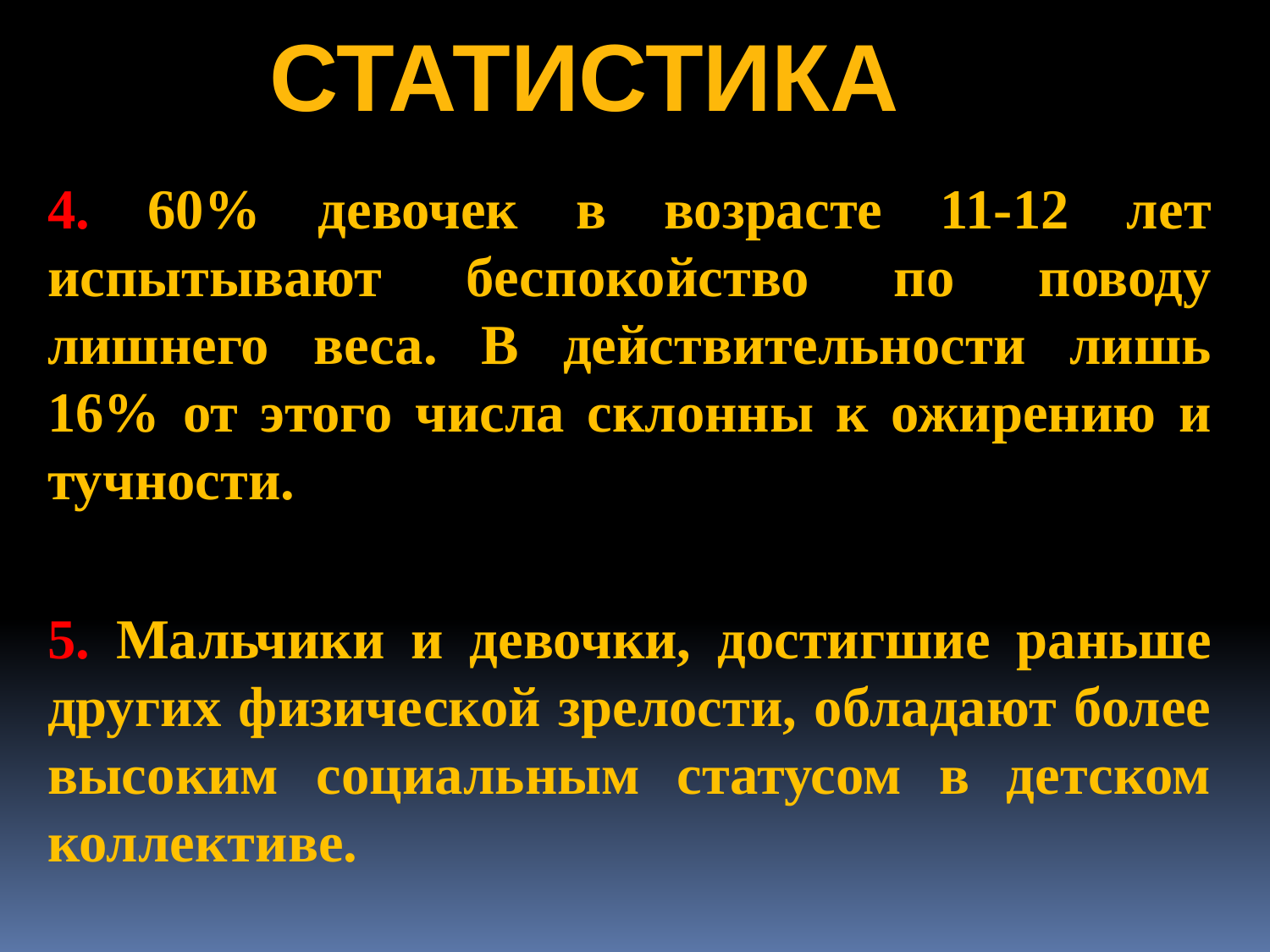

СТАТИСТИКА
4. 60% девочек в возрасте 11-12 лет испытывают беспокойство по поводу лишнего веса. В действительности лишь 16% от этого числа склонны к ожирению и тучности.
5. Мальчики и девочки, достигшие раньше других физической зрелости, обладают более высоким социальным статусом в детском коллективе.